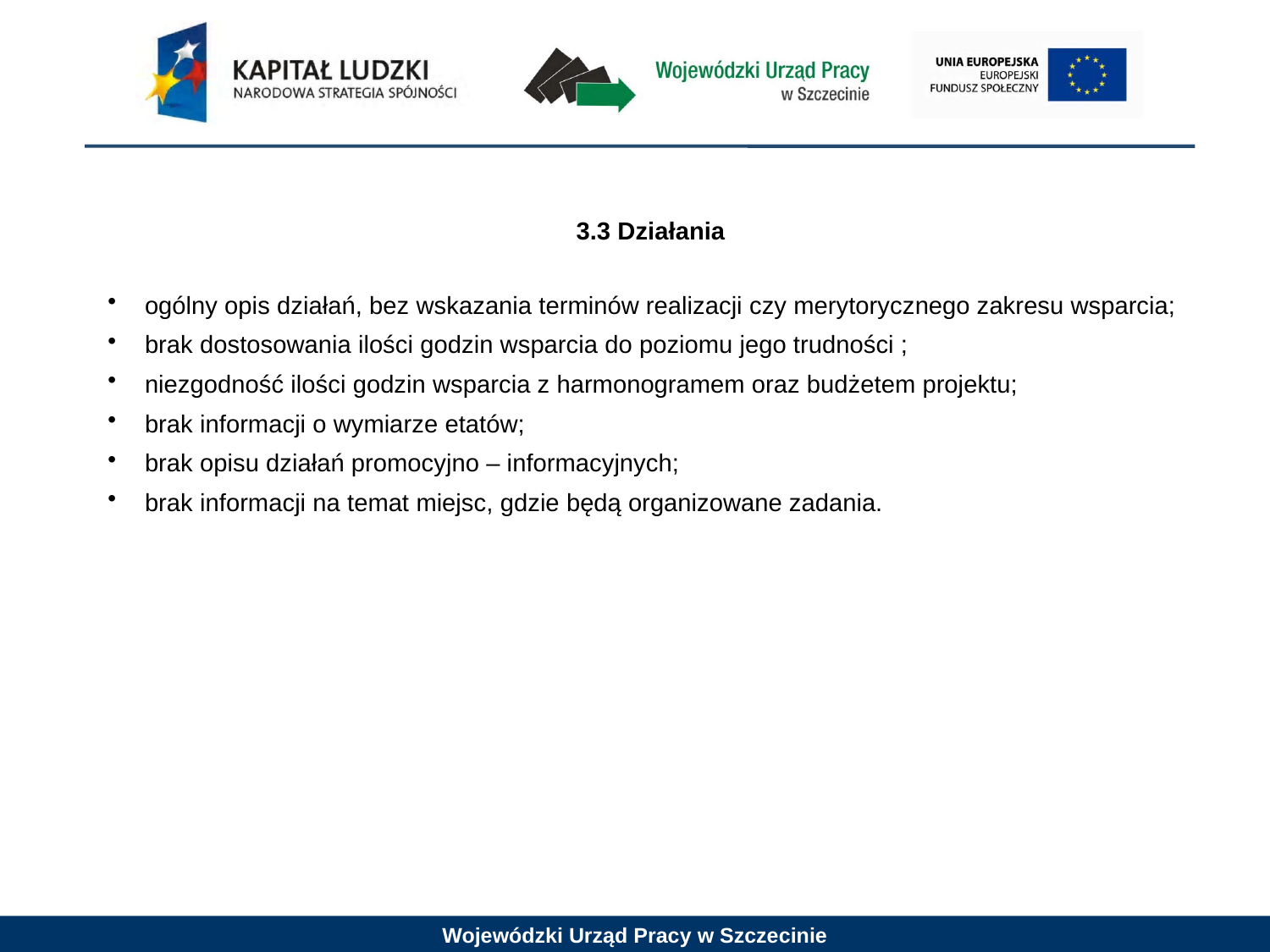

3.3 Działania

ogólny opis działań, bez wskazania terminów realizacji czy merytorycznego zakresu wsparcia;
brak dostosowania ilości godzin wsparcia do poziomu jego trudności ;
niezgodność ilości godzin wsparcia z harmonogramem oraz budżetem projektu;
brak informacji o wymiarze etatów;
brak opisu działań promocyjno – informacyjnych;
brak informacji na temat miejsc, gdzie będą organizowane zadania.